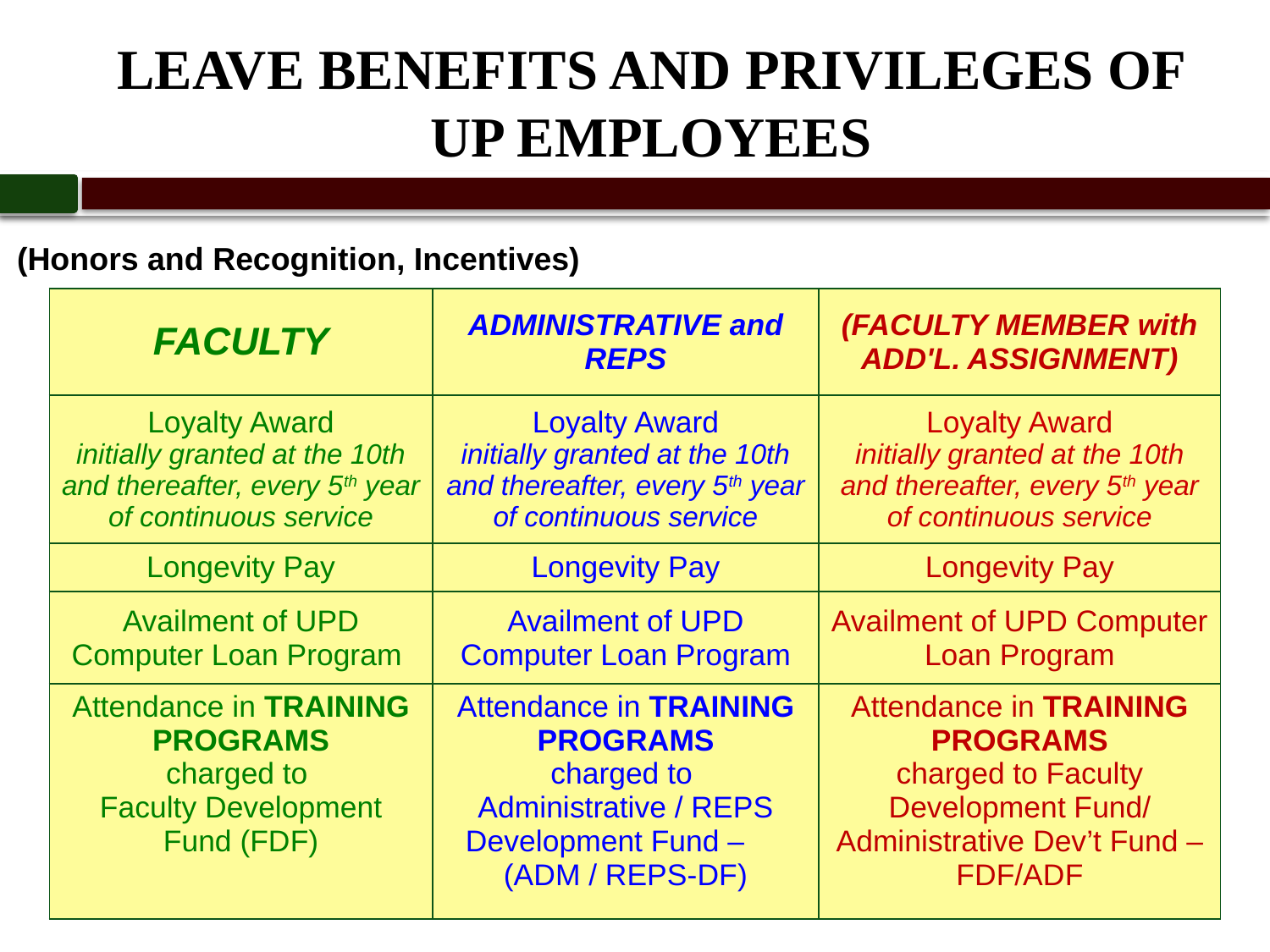

# LEAVE BENEFITS AND PRIVILEGES OF UP EMPLOYEES
(Honors and Recognition, Incentives)
| FACULTY | ADMINISTRATIVE and REPS | (FACULTY MEMBER with ADD'L. ASSIGNMENT) |
| --- | --- | --- |
| Loyalty Award initially granted at the 10th and thereafter, every 5th year of continuous service | Loyalty Award initially granted at the 10th and thereafter, every 5th year of continuous service | Loyalty Award initially granted at the 10th and thereafter, every 5th year of continuous service |
| Longevity Pay | Longevity Pay | Longevity Pay |
| Availment of UPD Computer Loan Program | Availment of UPD Computer Loan Program | Availment of UPD Computer Loan Program |
| Attendance in TRAINING PROGRAMS charged to Faculty Development Fund (FDF) | Attendance in TRAINING PROGRAMS charged to Administrative / REPS Development Fund – (ADM / REPS-DF) | Attendance in TRAINING PROGRAMS charged to Faculty Development Fund/ Administrative Dev’t Fund – FDF/ADF |